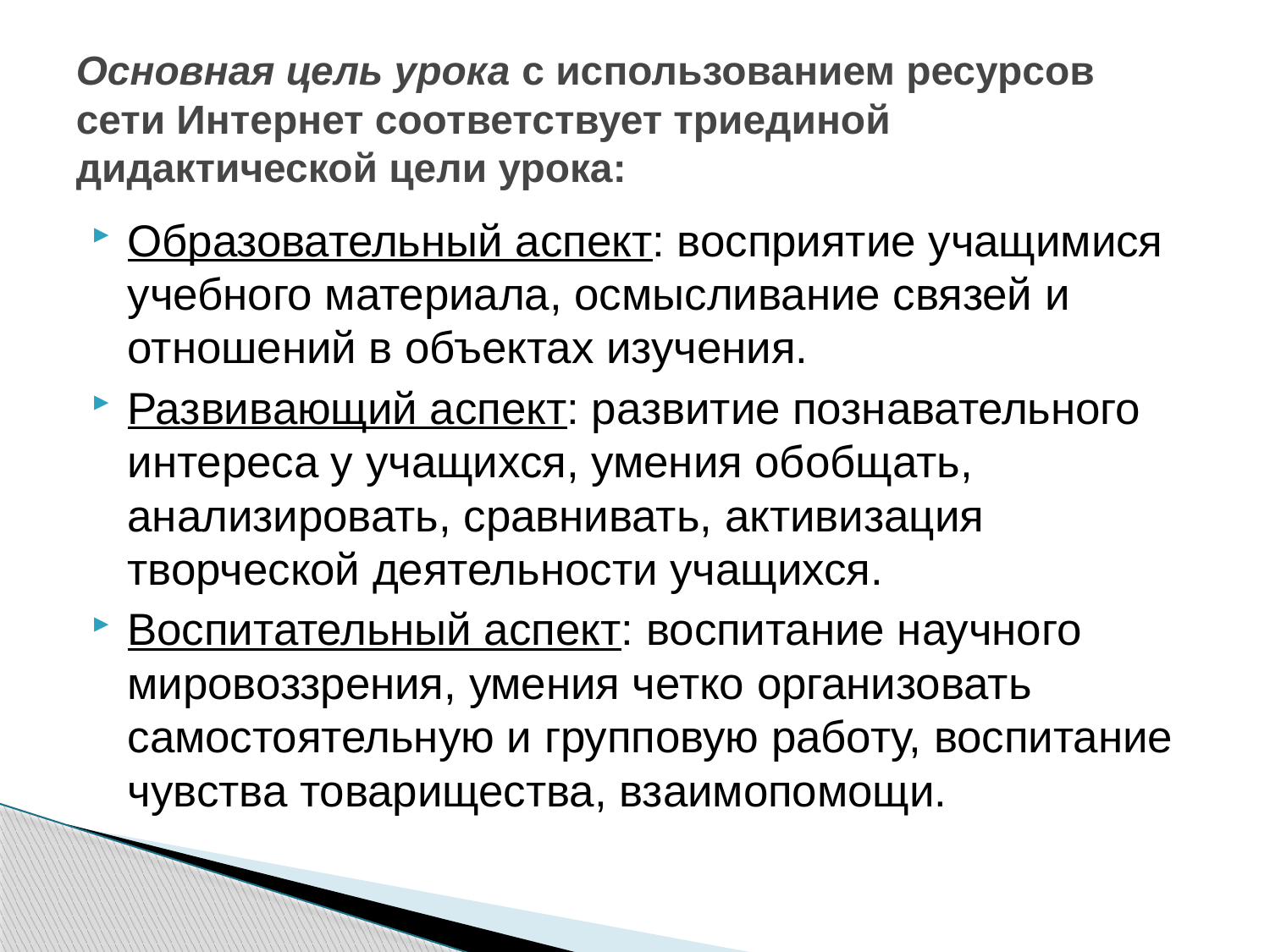

# Основная цель урока с использованием ресурсов сети Интернет соответствует триединой дидактической цели урока:
Образовательный аспект: восприятие учащимися учебного материала, осмысливание связей и отношений в объектах изучения.
Развивающий аспект: развитие познавательного интереса у учащихся, умения обобщать, анализировать, сравнивать, активизация творческой деятельности учащихся.
Воспитательный аспект: воспитание научного мировоззрения, умения четко организовать самостоятельную и групповую работу, воспитание чувства товарищества, взаимопомощи.